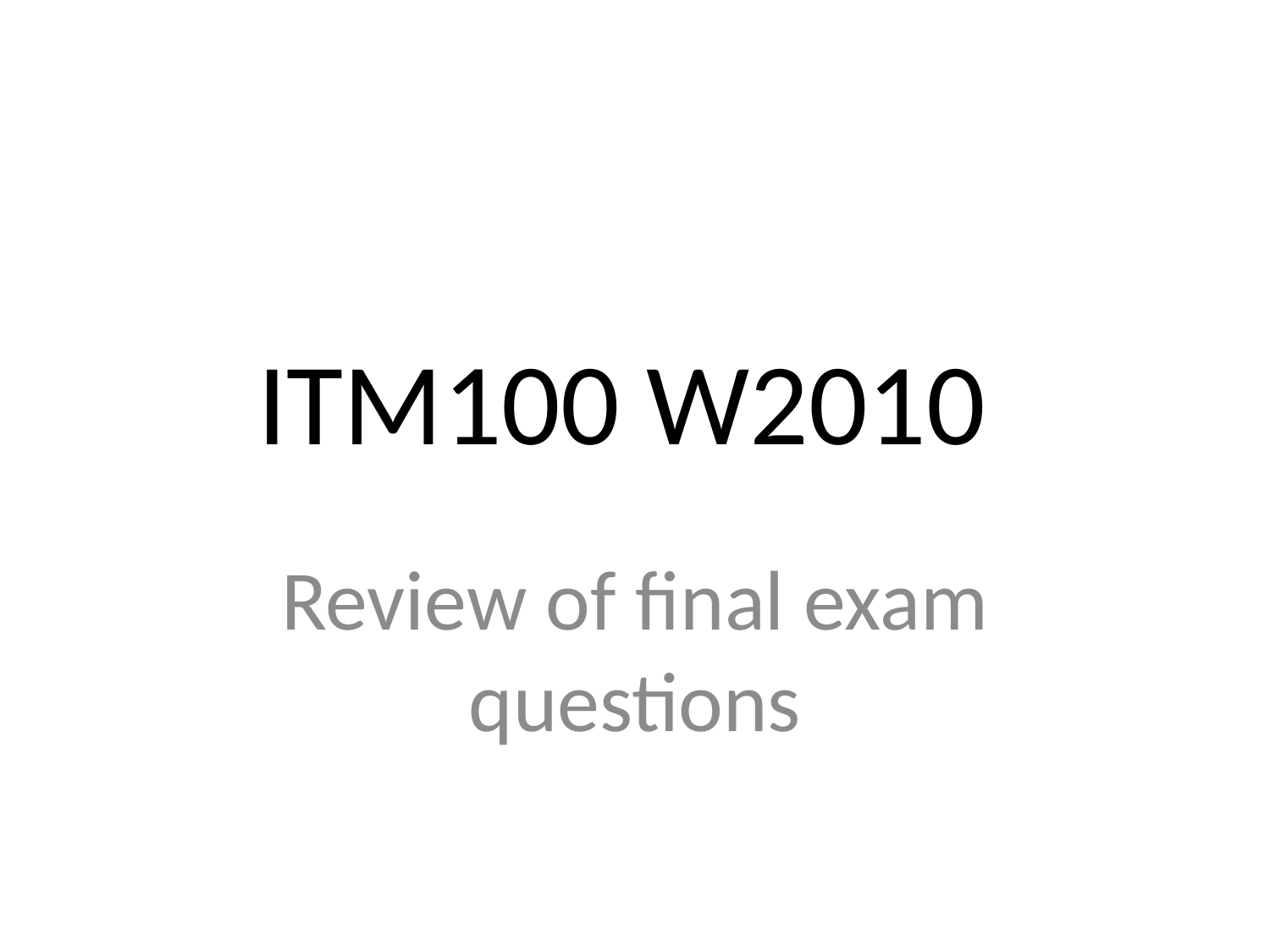

# ITM100 W2010
Review of final exam questions